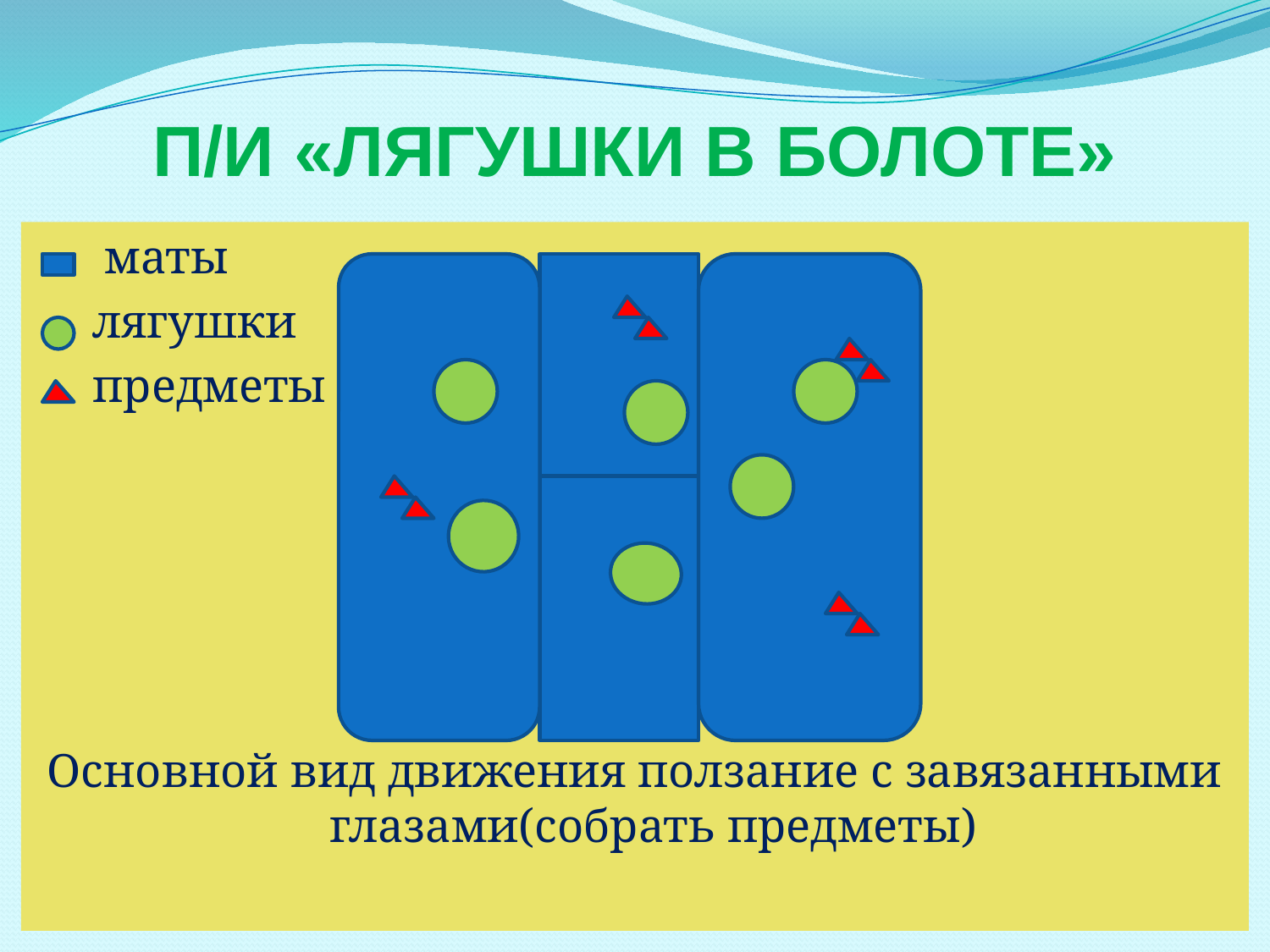

# П/И «Лягушки в болоте»
      маты
     лягушки
     предметы

Основной вид движения ползание с завязанными глазами(собрать предметы)